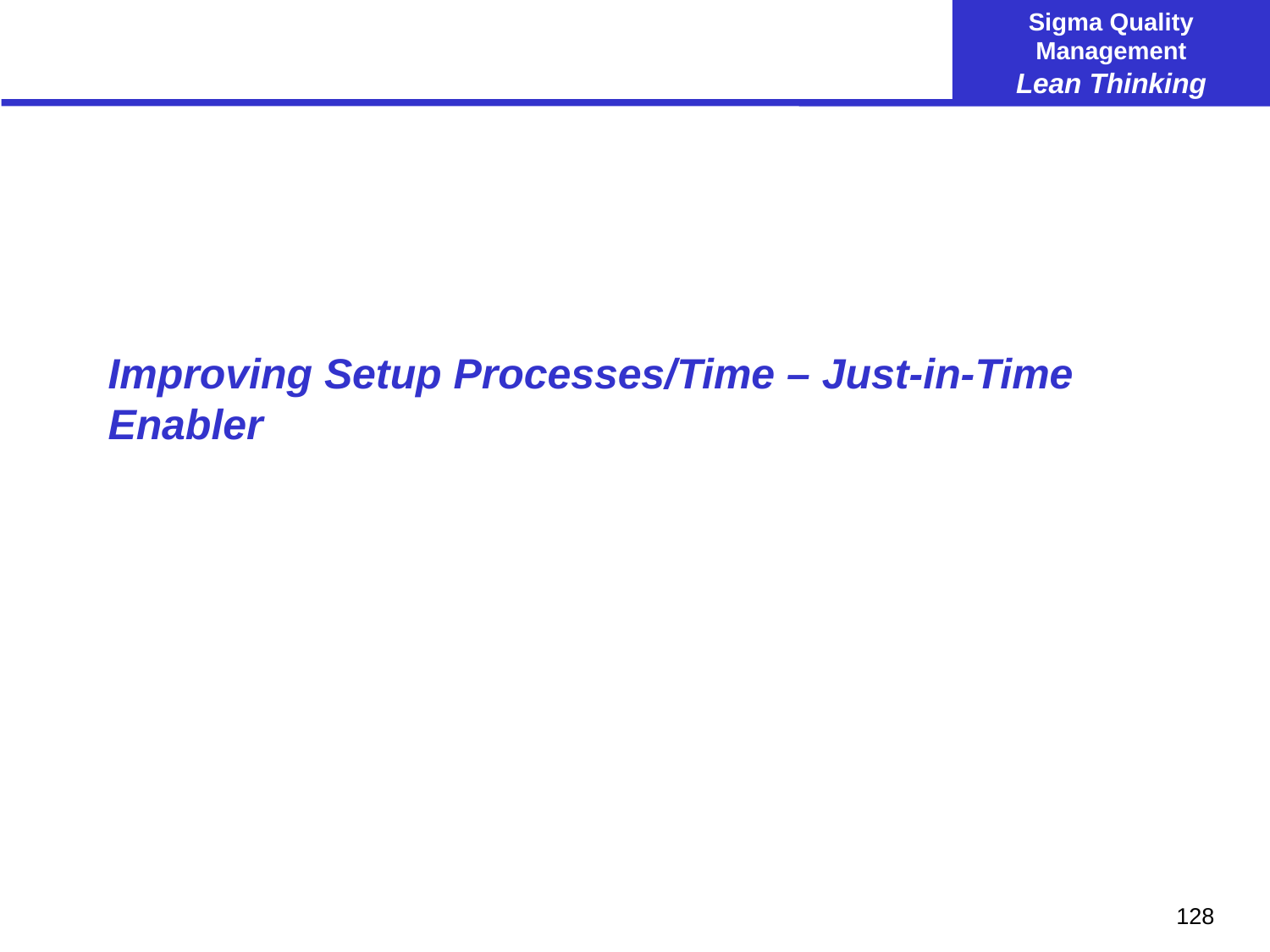

# Improving Setup Processes/Time – Just-in-Time Enabler